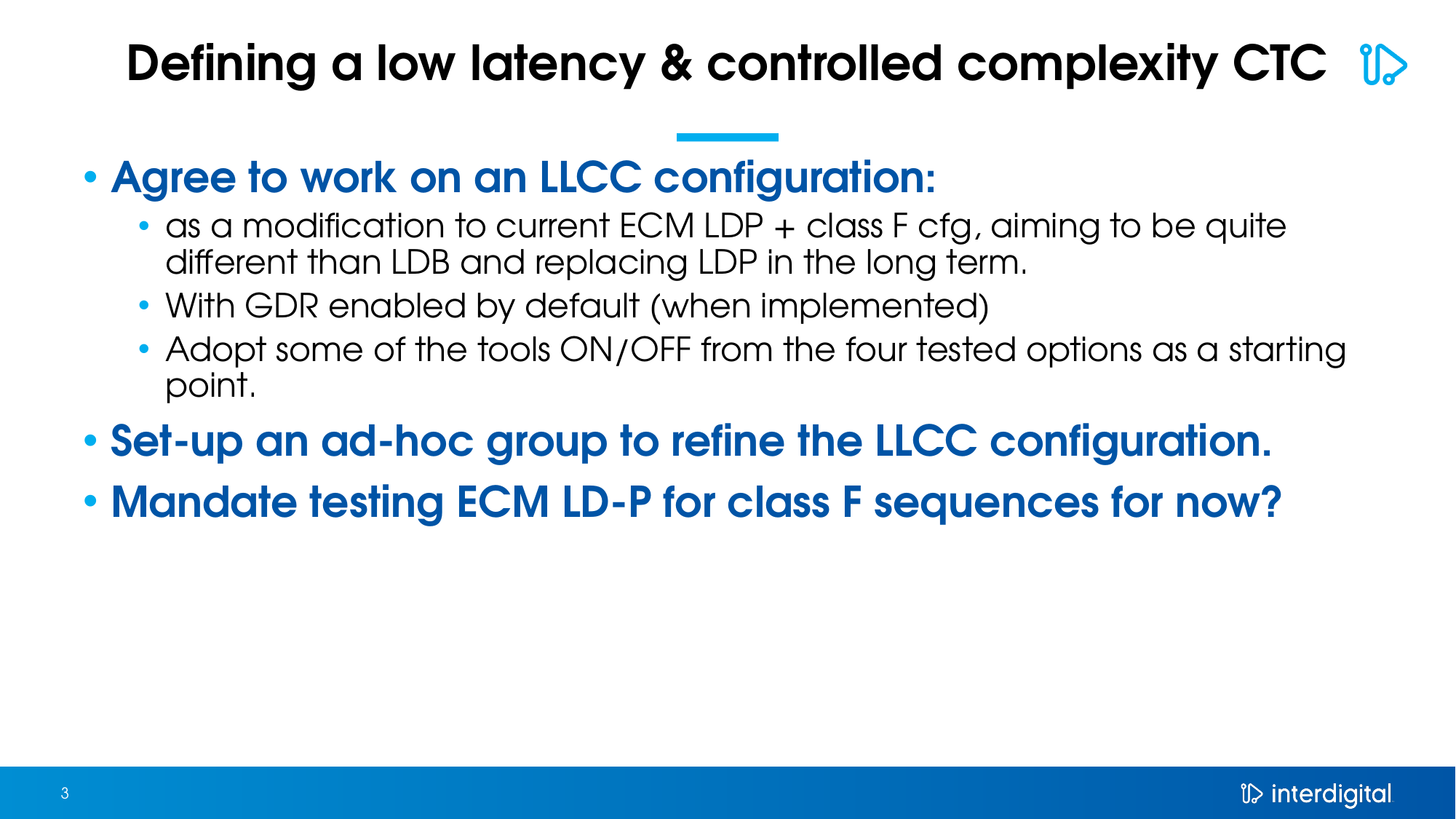

# Defining a low latency & controlled complexity CTC
Agree to work on an LLCC configuration:
as a modification to current ECM LDP + class F cfg, aiming to be quite different than LDB and replacing LDP in the long term.
With GDR enabled by default (when implemented)
Adopt some of the tools ON/OFF from the four tested options as a starting point.
Set-up an ad-hoc group to refine the LLCC configuration.
Mandate testing ECM LD-P for class F sequences for now?

3